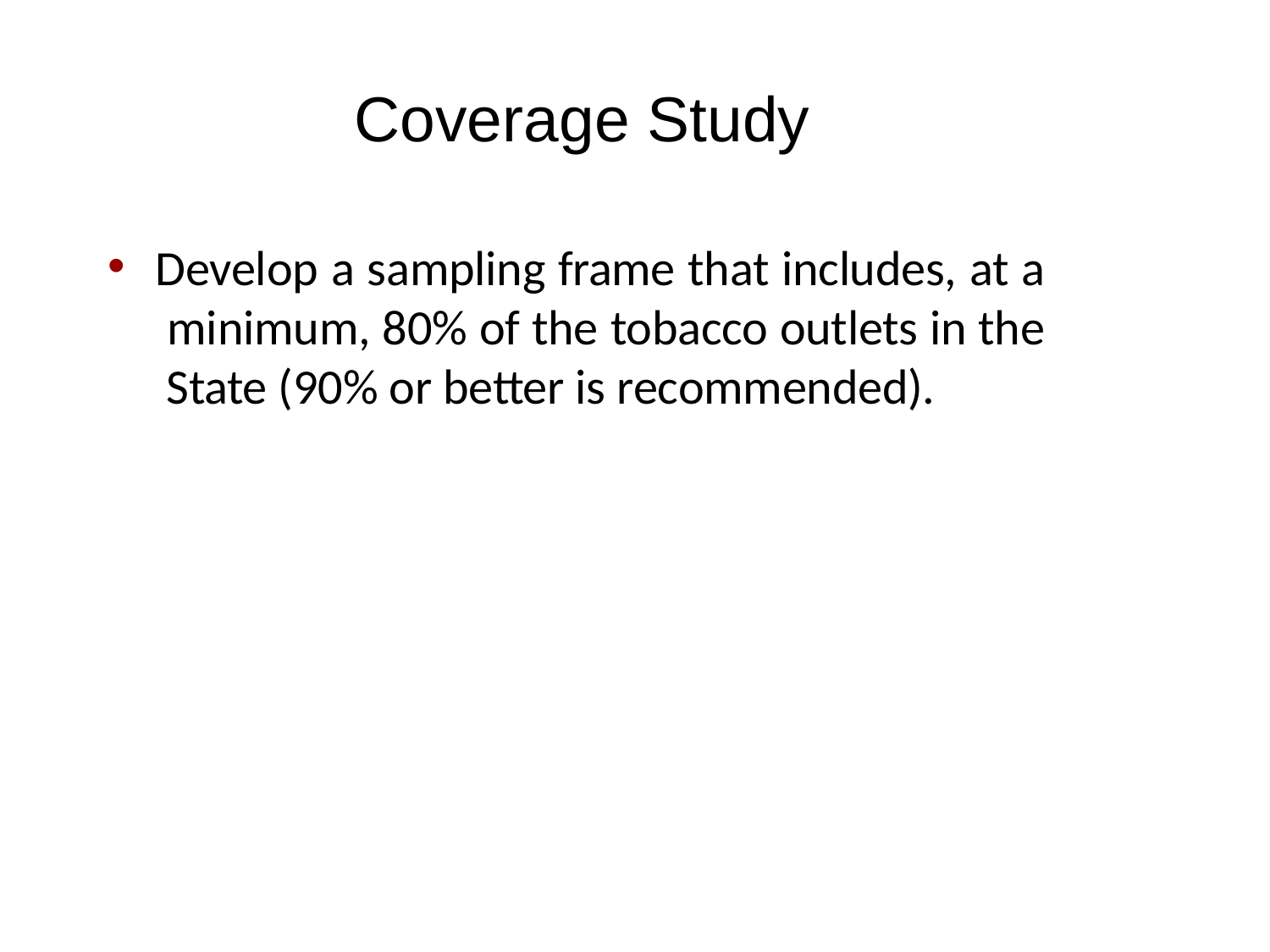

# Coverage Study
Develop a sampling frame that includes, at a  minimum, 80% of the tobacco outlets in the  State (90% or better is recommended).
30